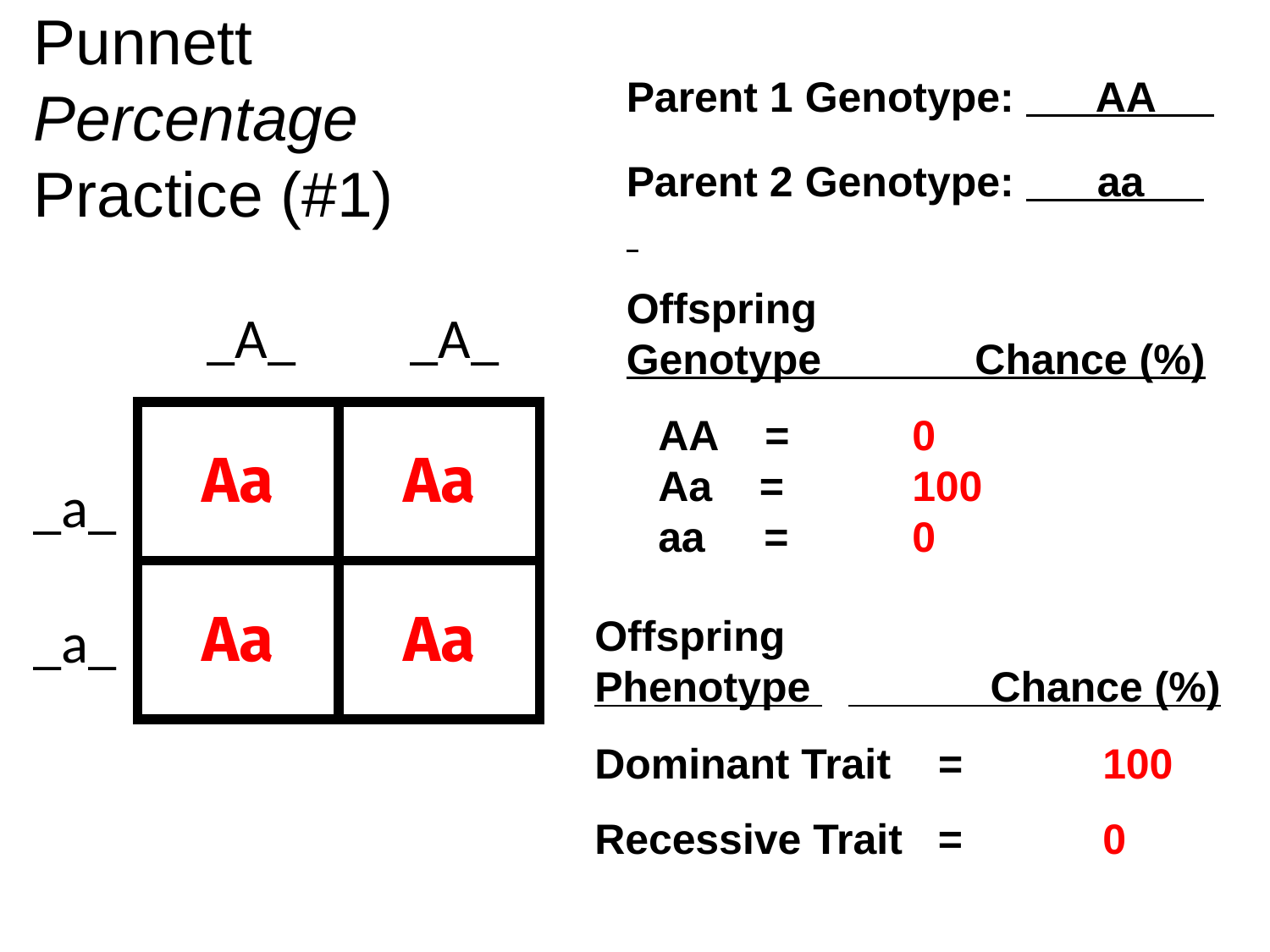

# Punnett Percentage Practice (#1)
Parent 1 Genotype:       AA
Parent 2 Genotype:       aa
Offspring
Genotype             Chance (%)
  _A_         _A_

| Aa | Aa |
| --- | --- |
| Aa | Aa |
AA    =	0
Aa    =     	100
aa     =	0
_a_

_a_
Offspring
Phenotype 	            Chance (%)
Dominant Trait    =		100

Recessive Trait   = 		0